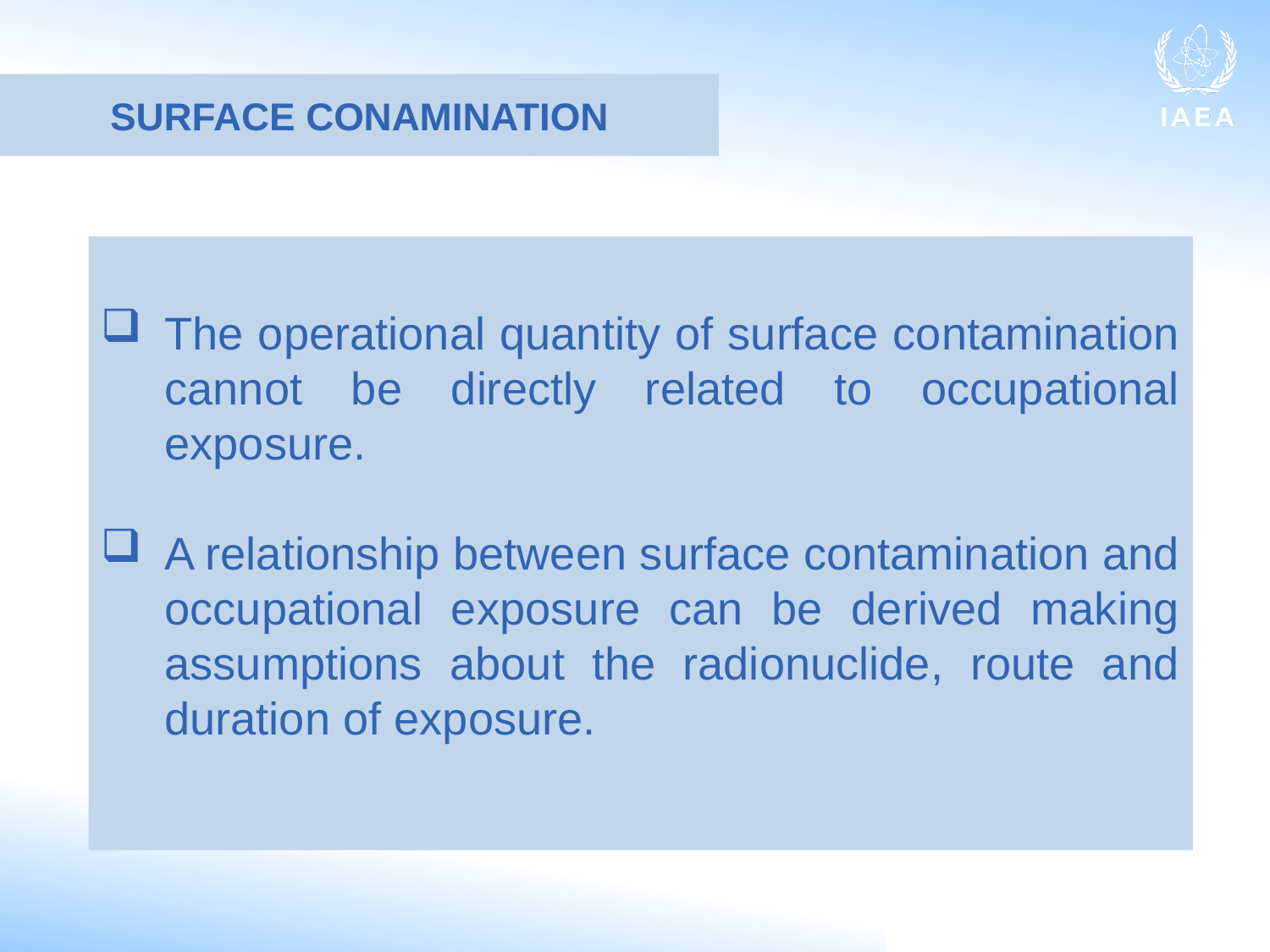

SURFACE CONAMINATION
The operational quantity of surface contamination cannot be directly related to occupational exposure.

A relationship between surface contamination and occupational exposure can be derived making assumptions about the radionuclide, route and duration of exposure.